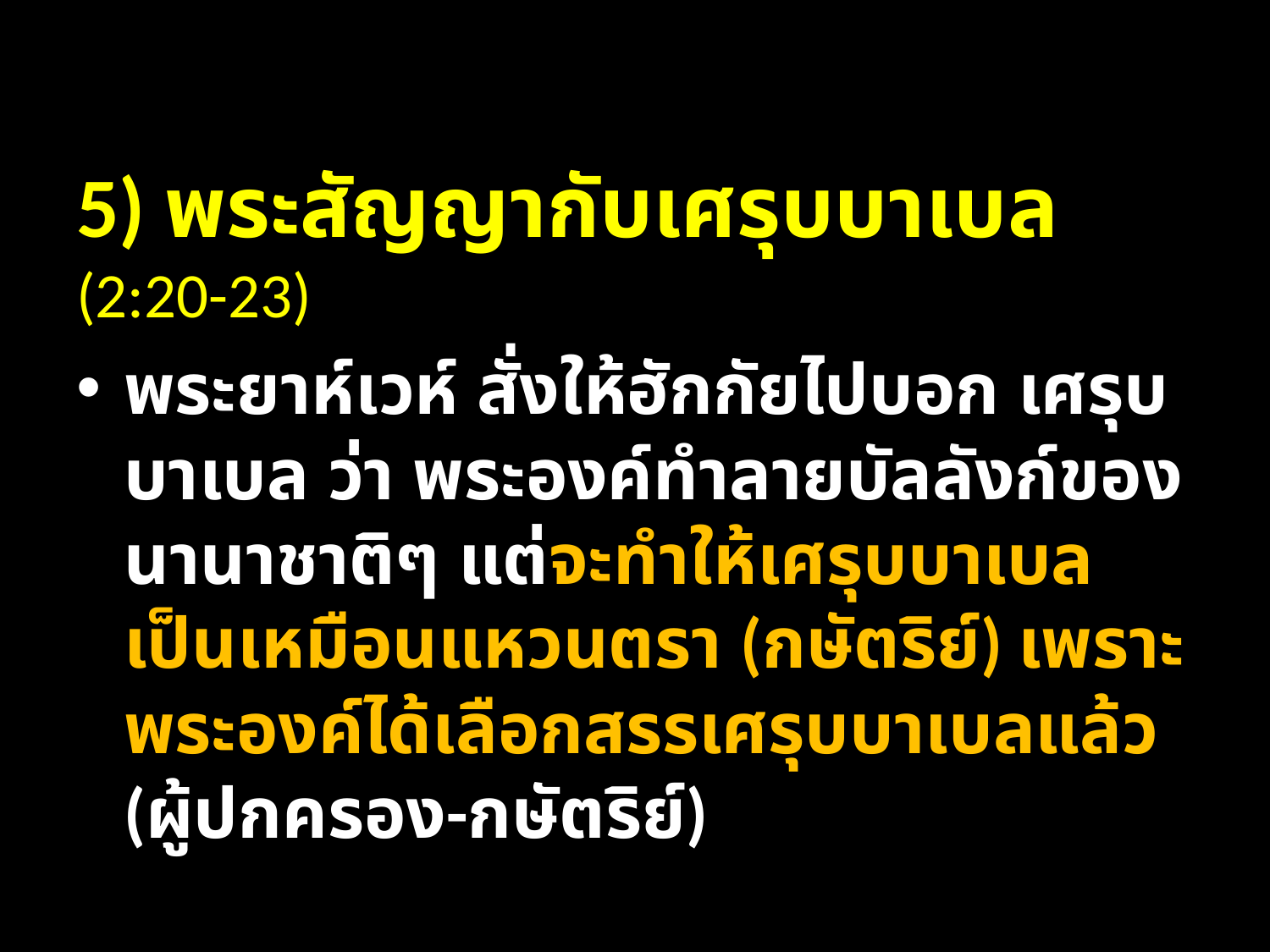

5) พระสัญญากับเศรุบบาเบล (2:20-23)
พระยาห์เวห์ สั่งให้ฮักกัยไปบอก เศรุบบาเบล ว่า พระองค์ทำลายบัลลังก์ของนานาชาติๆ แต่จะทำให้เศรุบบาเบลเป็นเหมือนแหวนตรา (กษัตริย์) เพราะพระองค์ได้เลือกสรรเศรุบบาเบลแล้ว (ผู้ปกครอง-กษัตริย์)